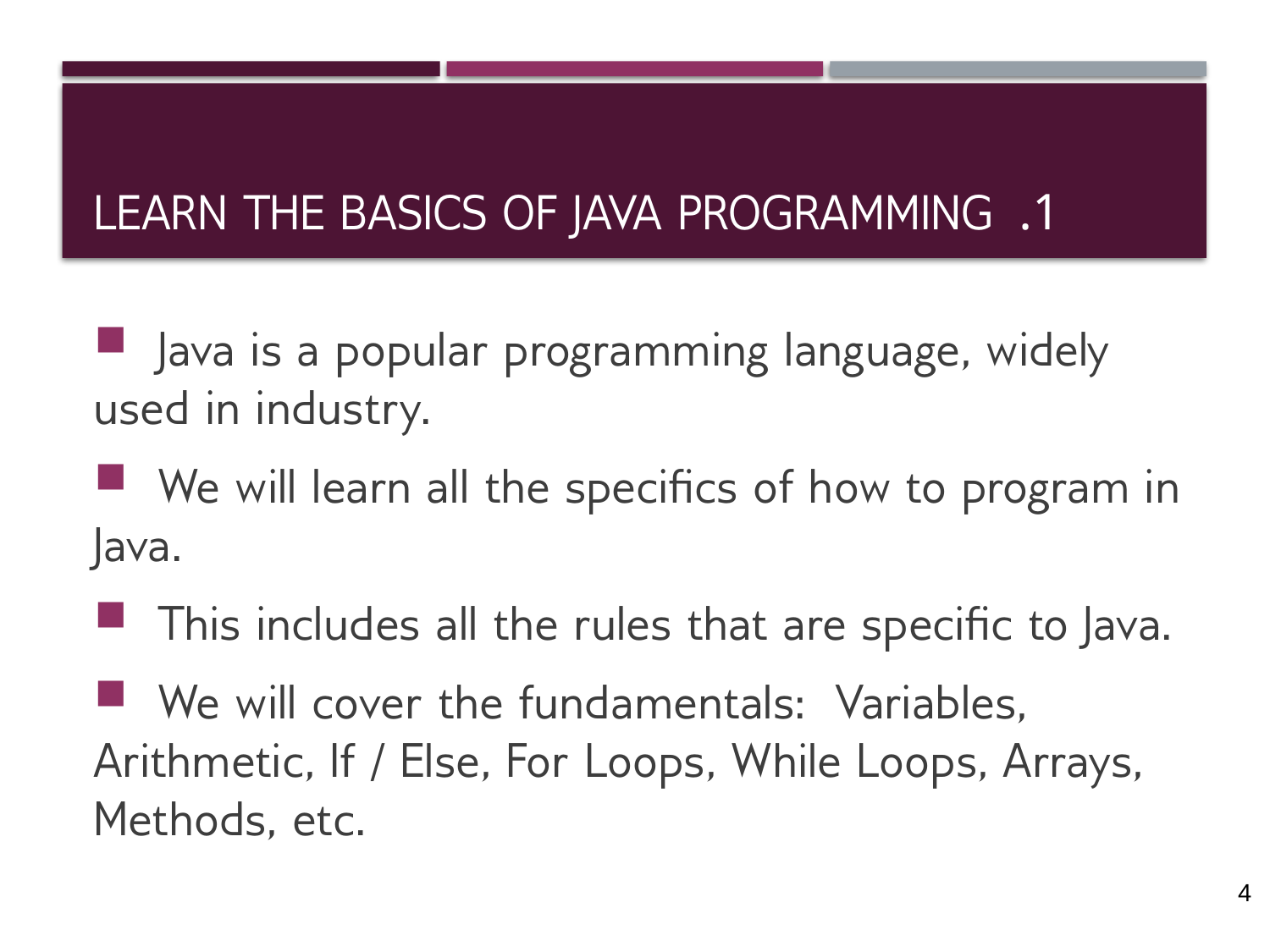

# 1.  Learn the Basics of Java Programming
  Java is a popular programming language, widely used in industry.
  We will learn all the specifics of how to program in Java.
  This includes all the rules that are specific to Java.
  We will cover the fundamentals:  Variables, Arithmetic, If / Else, For Loops, While Loops, Arrays, Methods, etc.
4